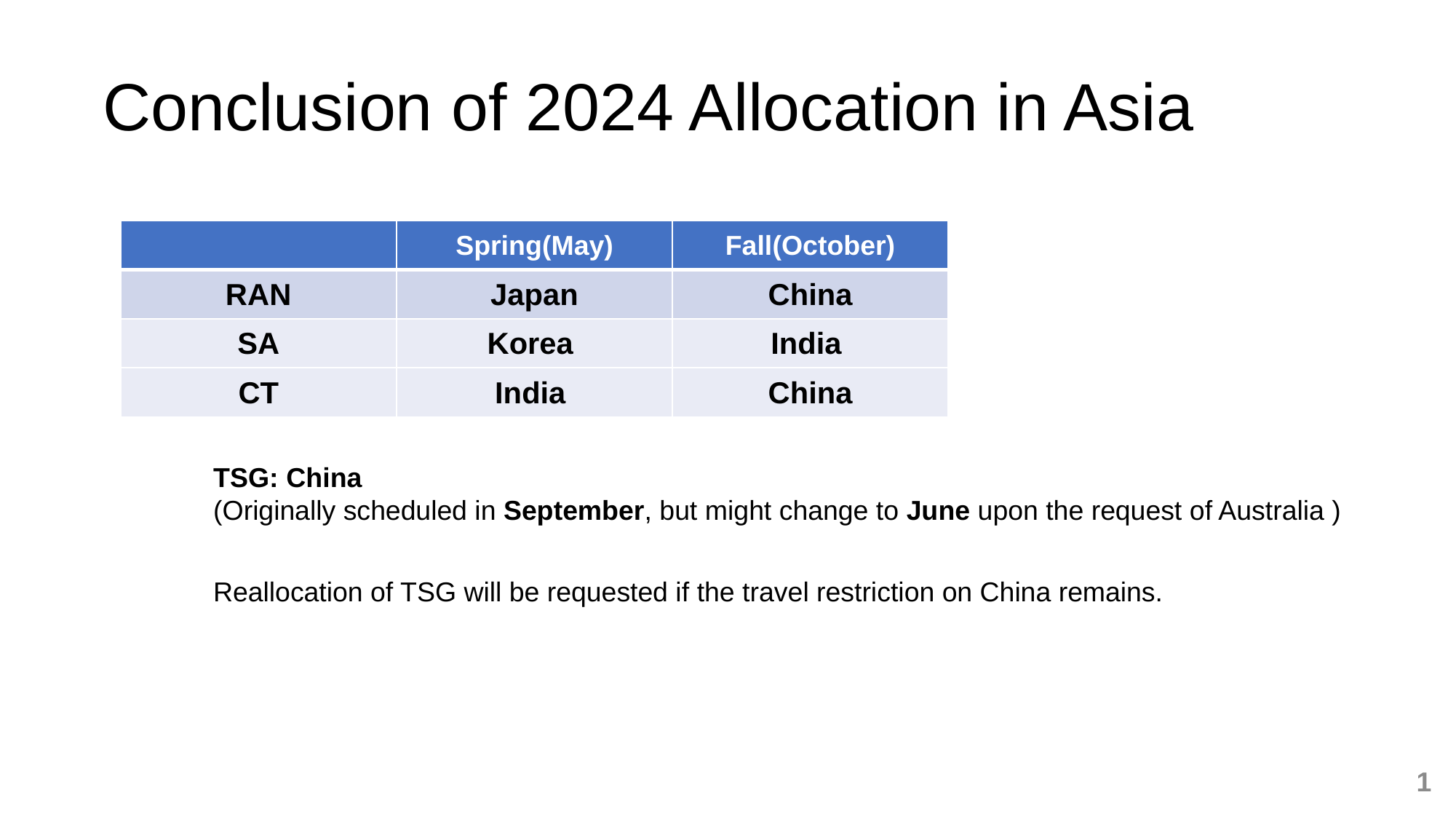

# Conclusion of 2024 Allocation in Asia
|  | Spring(May) | Fall(October) |
| --- | --- | --- |
| RAN | Japan | China |
| SA | Korea | India |
| CT | India | China |
TSG: China
(Originally scheduled in September, but might change to June upon the request of Australia )
Reallocation of TSG will be requested if the travel restriction on China remains.
1